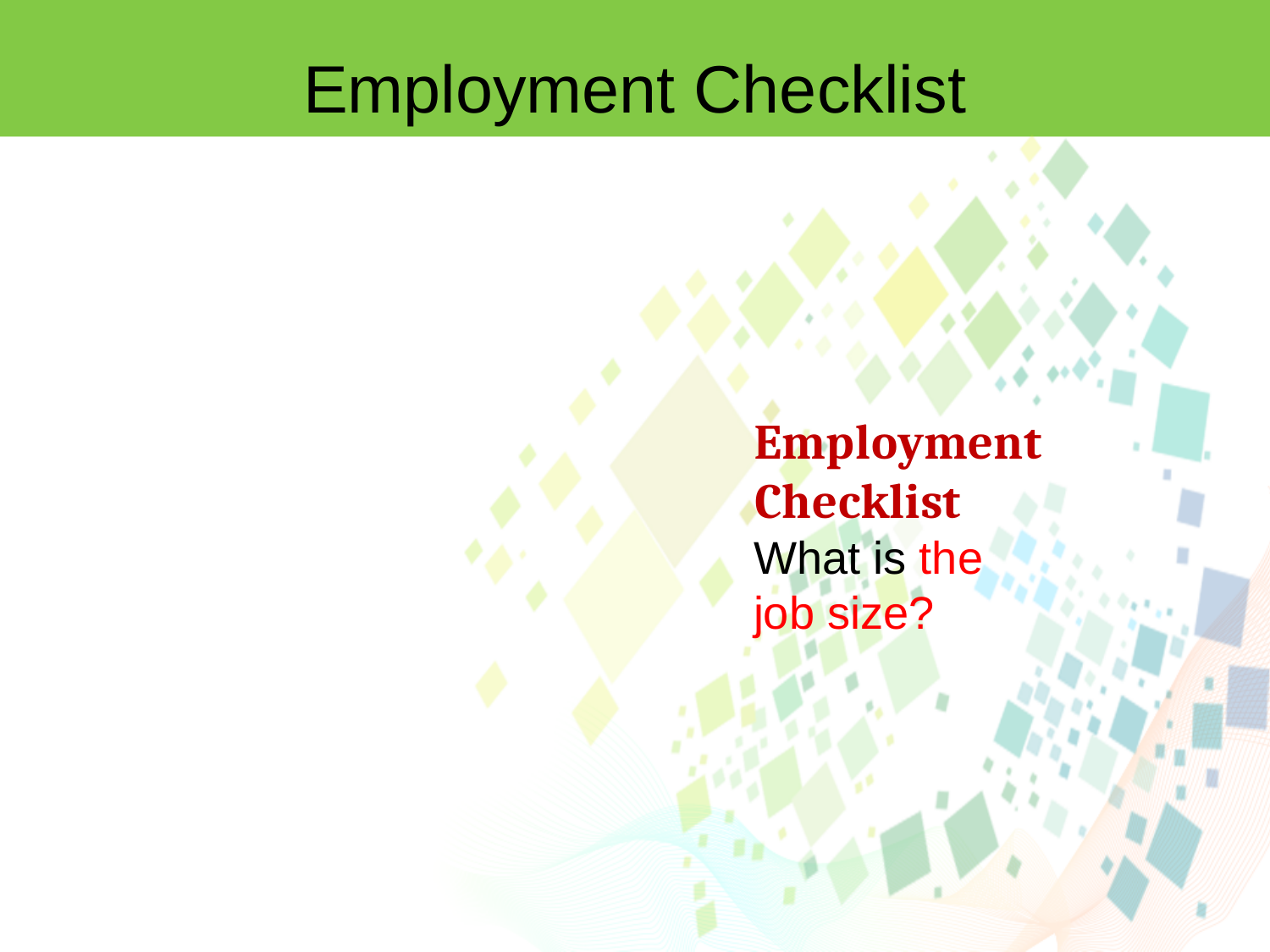

Employment Checklist

Employment Checklist
What is the job size?